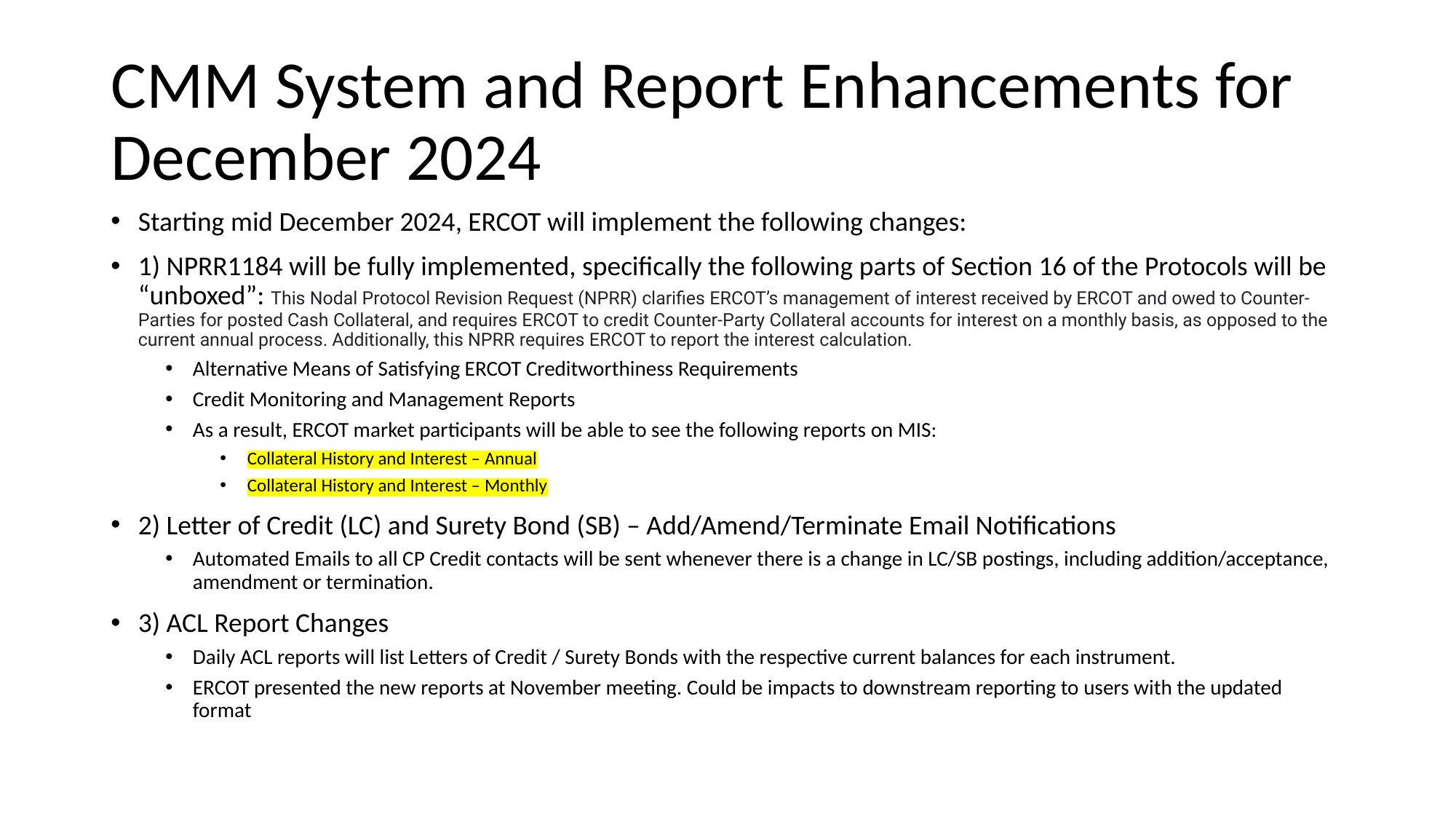

# CMM System and Report Enhancements for December 2024
Starting mid December 2024, ERCOT will implement the following changes:
1) NPRR1184 will be fully implemented, specifically the following parts of Section 16 of the Protocols will be “unboxed”: This Nodal Protocol Revision Request (NPRR) clarifies ERCOT’s management of interest received by ERCOT and owed to Counter-Parties for posted Cash Collateral, and requires ERCOT to credit Counter-Party Collateral accounts for interest on a monthly basis, as opposed to the current annual process. Additionally, this NPRR requires ERCOT to report the interest calculation.
Alternative Means of Satisfying ERCOT Creditworthiness Requirements
Credit Monitoring and Management Reports
As a result, ERCOT market participants will be able to see the following reports on MIS:
Collateral History and Interest – Annual
Collateral History and Interest – Monthly
2) Letter of Credit (LC) and Surety Bond (SB) – Add/Amend/Terminate Email Notifications
Automated Emails to all CP Credit contacts will be sent whenever there is a change in LC/SB postings, including addition/acceptance, amendment or termination.
3) ACL Report Changes
Daily ACL reports will list Letters of Credit / Surety Bonds with the respective current balances for each instrument.
ERCOT presented the new reports at November meeting. Could be impacts to downstream reporting to users with the updated format